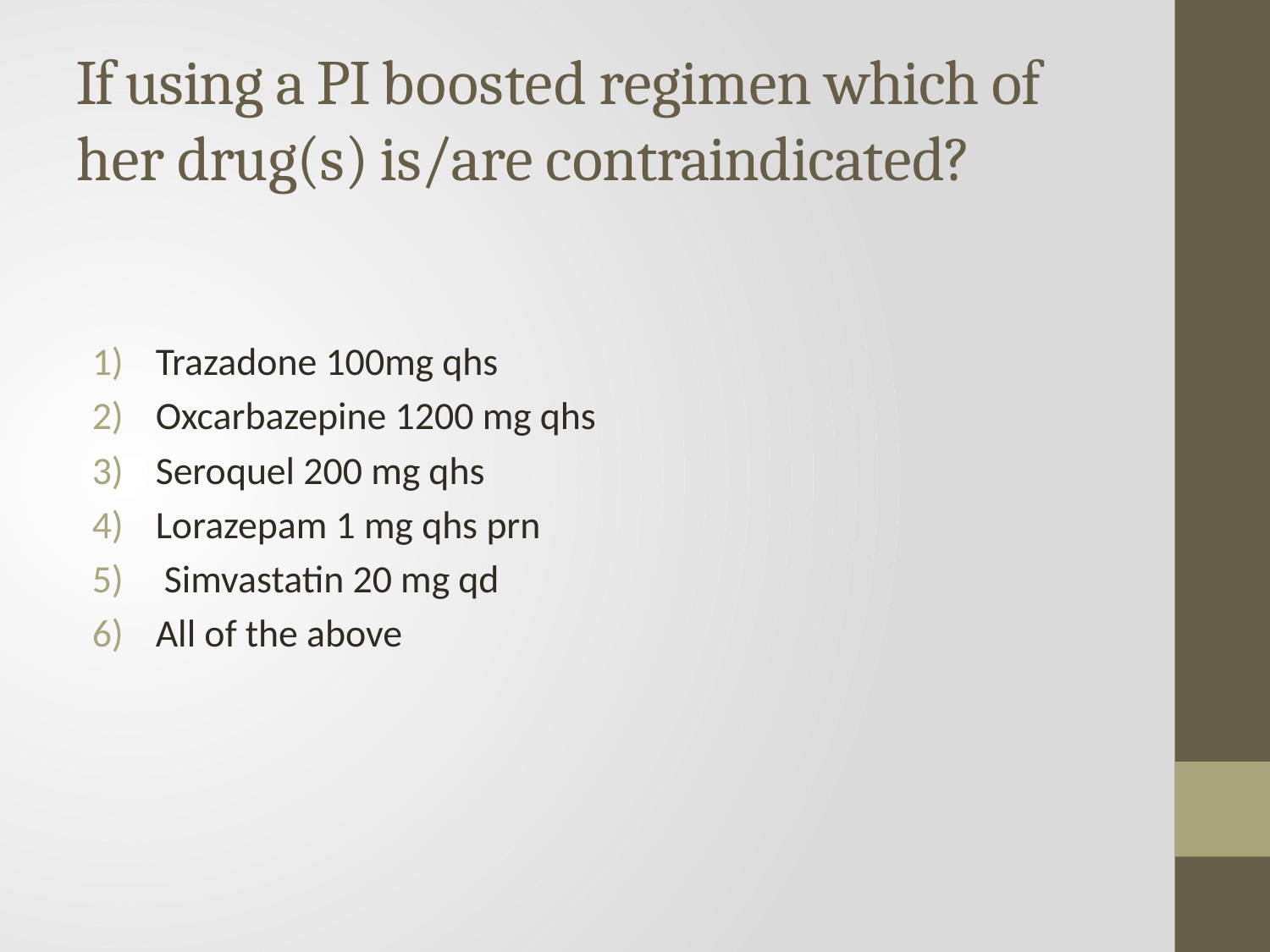

# If using a PI boosted regimen which of her drug(s) is/are contraindicated?

Trazadone 100mg qhs
Oxcarbazepine 1200 mg qhs
Seroquel 200 mg qhs
Lorazepam 1 mg qhs prn
 Simvastatin 20 mg qd
All of the above